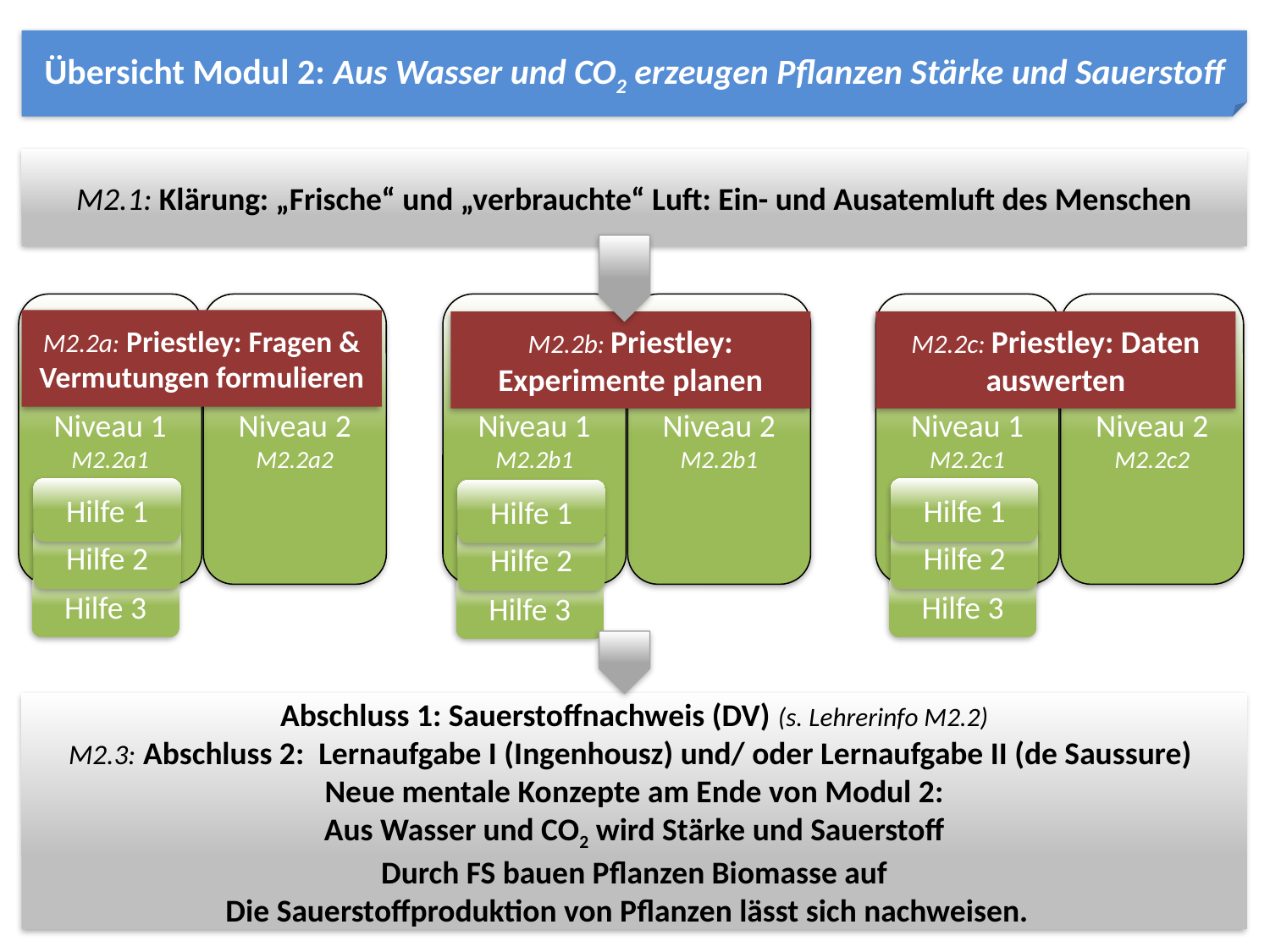

Übersicht Modul 2: Aus Wasser und CO2 erzeugen Pflanzen Stärke und Sauerstoff
M2.1: Klärung: „Frische“ und „verbrauchte“ Luft: Ein- und Ausatemluft des Menschen

Niveau 1
M2.2a1
Niveau 2
M2.2a2
Hilfe 1
Hilfe 2
Hilfe 3
Niveau 1
M2.2b1
Niveau 2
M2.2b1
Hilfe 1
Hilfe 2
Hilfe 3
Niveau 1
M2.2c1
Niveau 2
M2.2c2
Hilfe 1
Hilfe 2
Hilfe 3
M2.2a: Priestley: Fragen & Vermutungen formulieren
M2.2b: Priestley: Experimente planen
M2.2c: Priestley: Daten auswerten

Abschluss 1: Sauerstoffnachweis (DV) (s. Lehrerinfo M2.2)
M2.3: Abschluss 2:  Lernaufgabe I (Ingenhousz) und/ oder Lernaufgabe II (de Saussure)
Neue mentale Konzepte am Ende von Modul 2:
Aus Wasser und CO2 wird Stärke und Sauerstoff
Durch FS bauen Pflanzen Biomasse auf
Die Sauerstoffproduktion von Pflanzen lässt sich nachweisen.